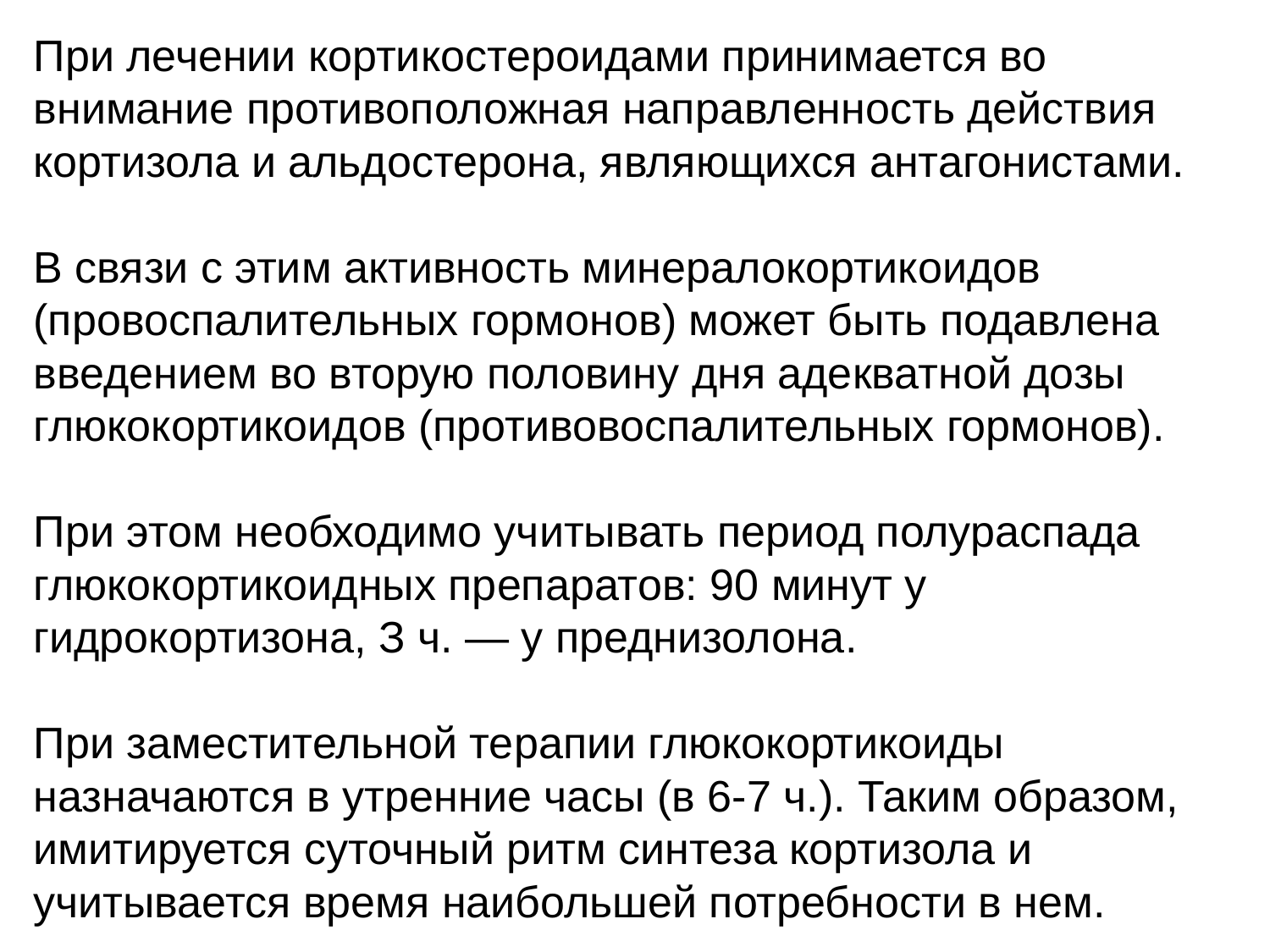

При лечении кортикостероидами принимается во внимание противоположная направленность действия кортизола и альдостерона, являющихся антагонистами.

В связи с этим активность минералокортикоидов (провоспалительных гормонов) может быть подавлена введением во вторую половину дня адекватной дозы глюкокортикоидов (противовоспалительных гормонов).

При этом необходимо учитывать период полураспада глюкокортикоидных препаратов: 90 минут у гидрокортизона, З ч. — у преднизолона.

При заместительной терапии глюкокортикоиды назначаются в утренние часы (в 6-7 ч.). Таким образом, имитируется суточный ритм синтеза кортизола и учитывается время наибольшей потребности в нем.